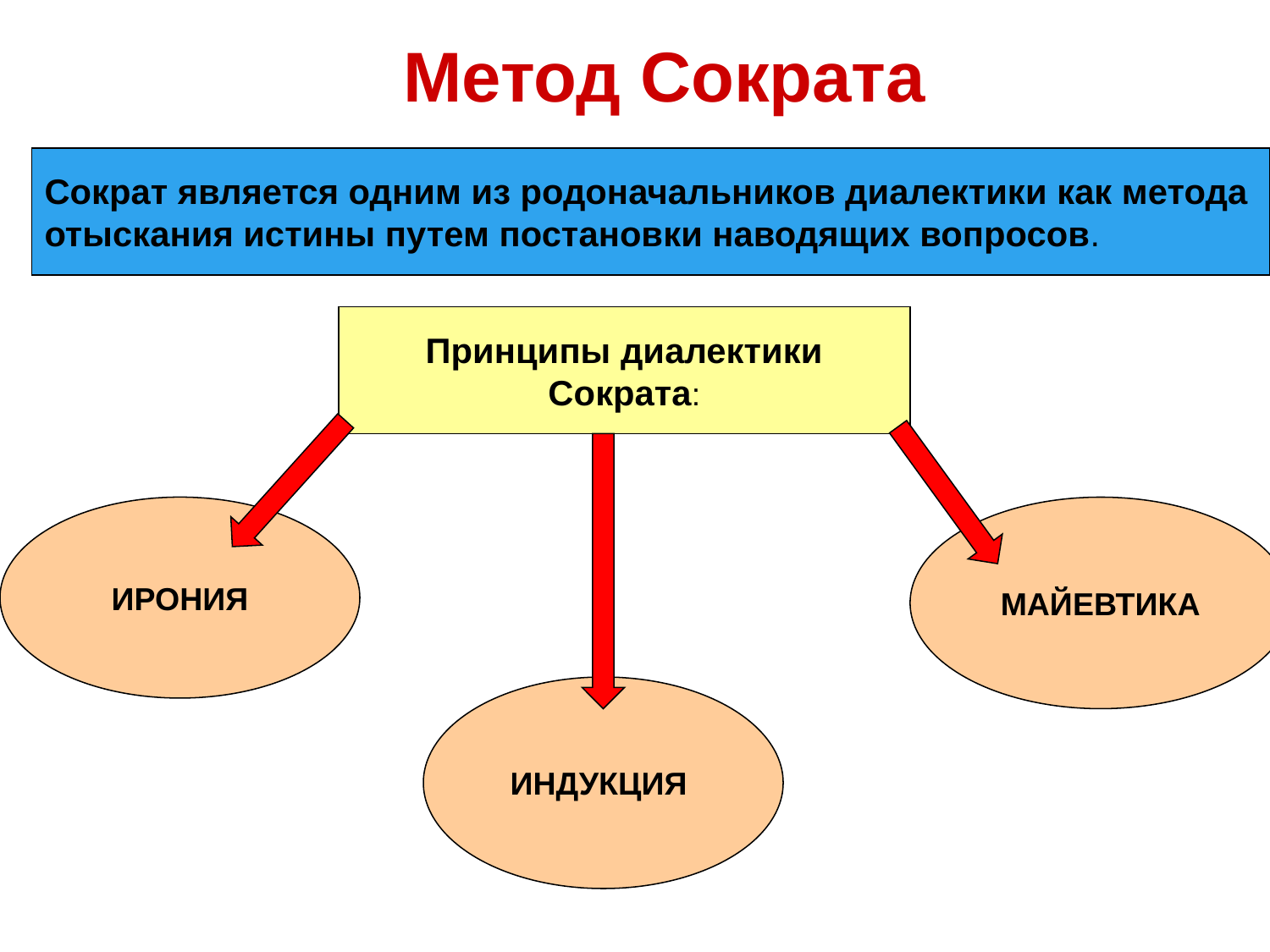

# Метод Сократа
Сократ является одним из родоначальников диалектики как метода
отыскания истины путем постановки наводящих вопросов.

Принципы диалектики Сократа:

ИРОНИЯ
 МАЙЕВТИКА
ИНДУКЦИЯ